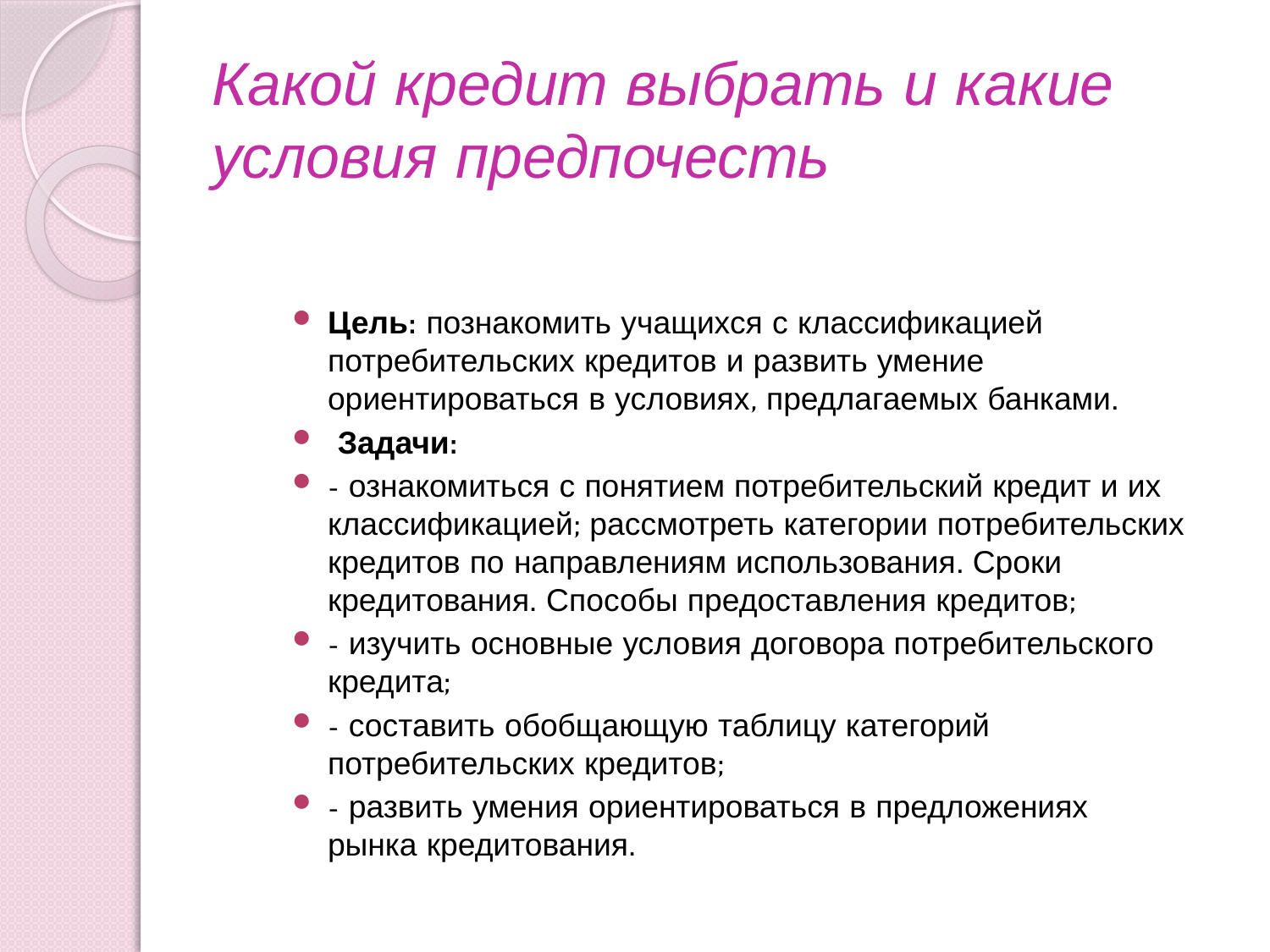

# Какой кредит выбрать и какие условия предпочесть
Цель: познакомить учащихся с классификацией потребительских кредитов и развить умение ориентироваться в условиях, предлагаемых банками.
 Задачи:
- ознакомиться с понятием потребительский кредит и их классификацией; рассмотреть категории потребительских кредитов по направлениям использования. Сроки кредитования. Способы предоставления кредитов;
- изучить основные условия договора потребительского кредита;
- составить обобщающую таблицу категорий потребительских кредитов;
- развить умения ориентироваться в предложениях рынка кредитования.